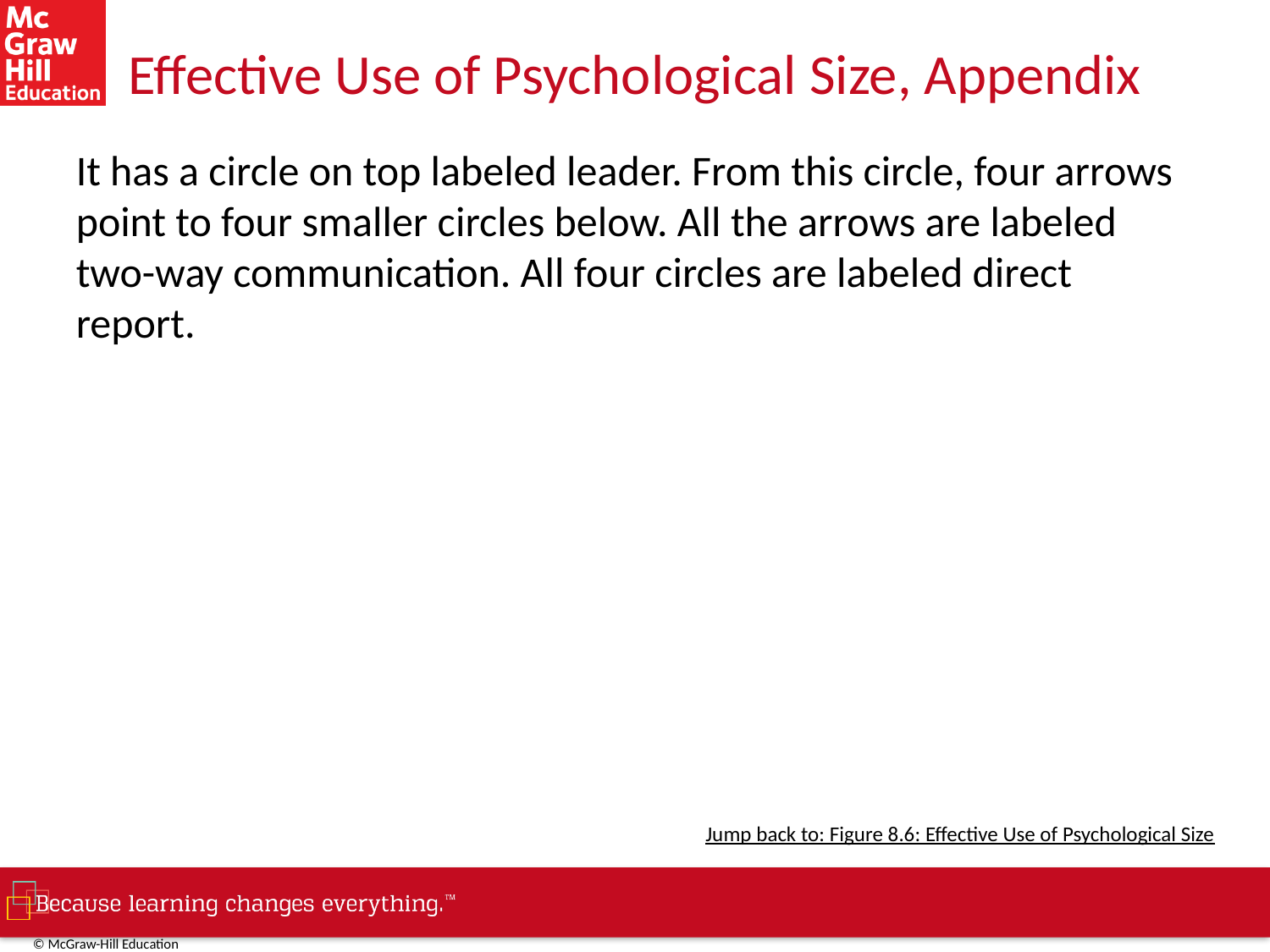

# Effective Use of Psychological Size, Appendix
It has a circle on top labeled leader. From this circle, four arrows point to four smaller circles below. All the arrows are labeled two-way communication. All four circles are labeled direct report.

Jump back to: Figure 8.6: Effective Use of Psychological Size